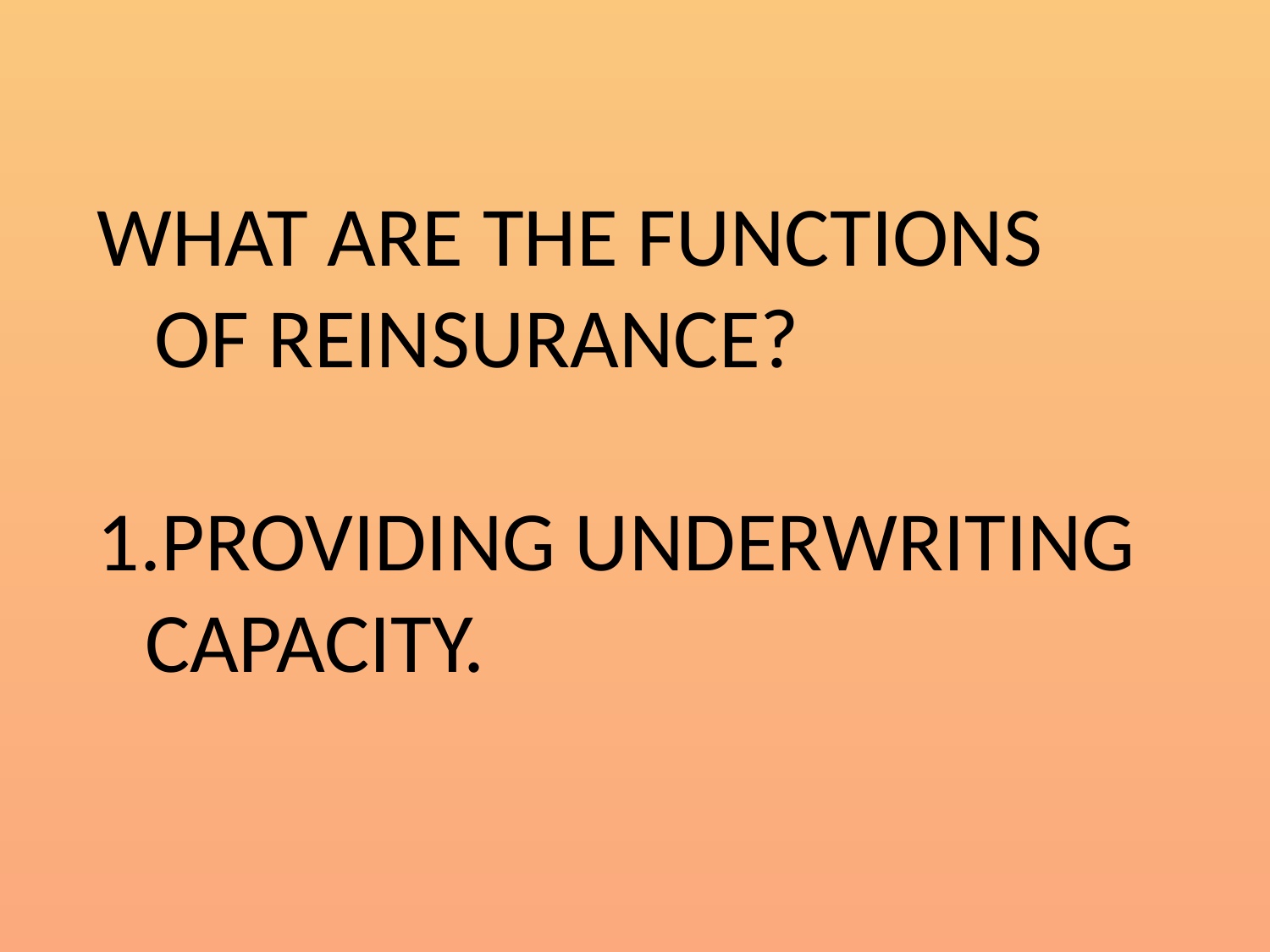

WHAT ARE THE FUNCTIONS
   OF REINSURANCE?

PROVIDING UNDERWRITING CAPACITY.